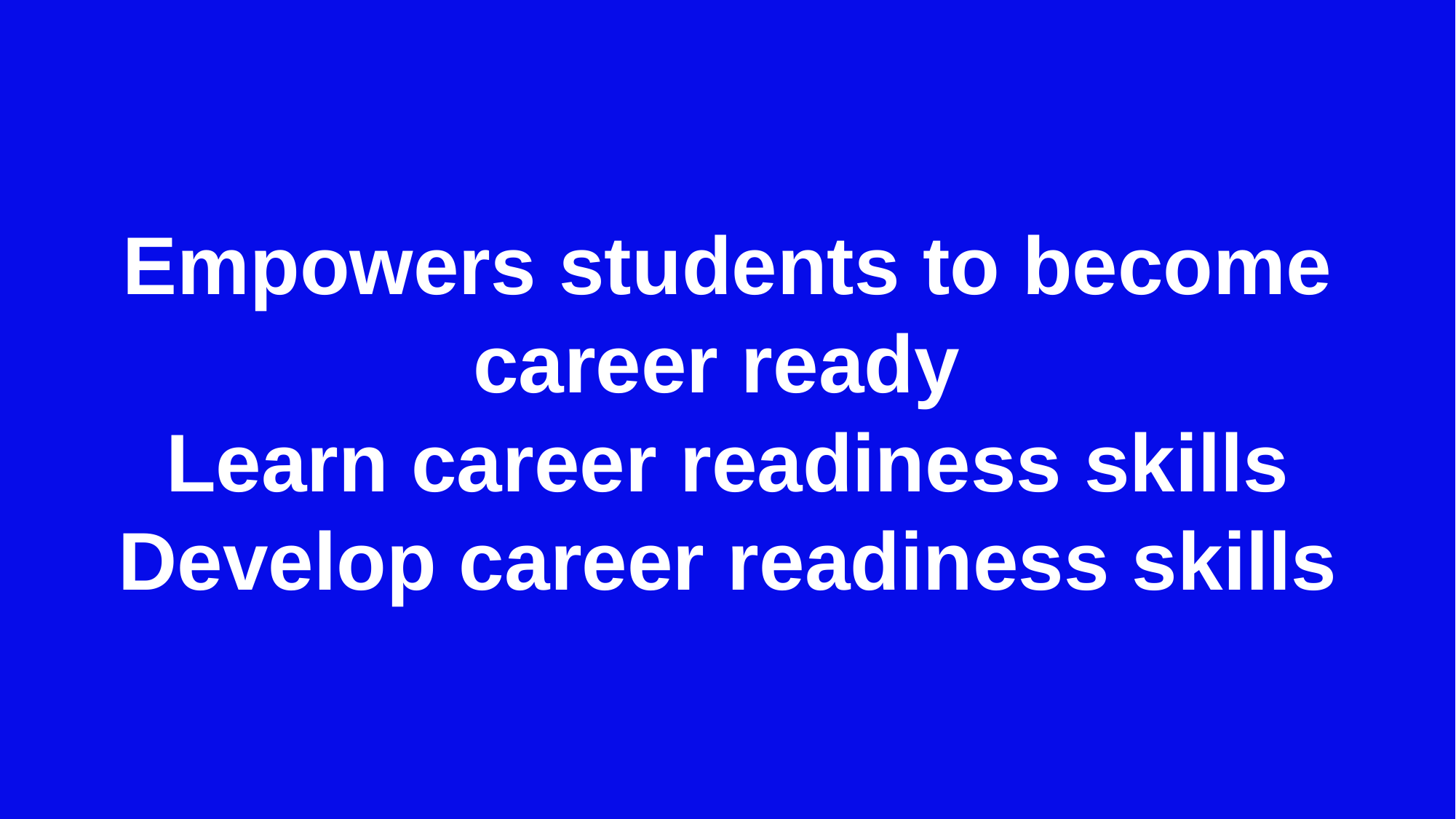

Empowers students to become career ready
Learn career readiness skills
Develop career readiness skills